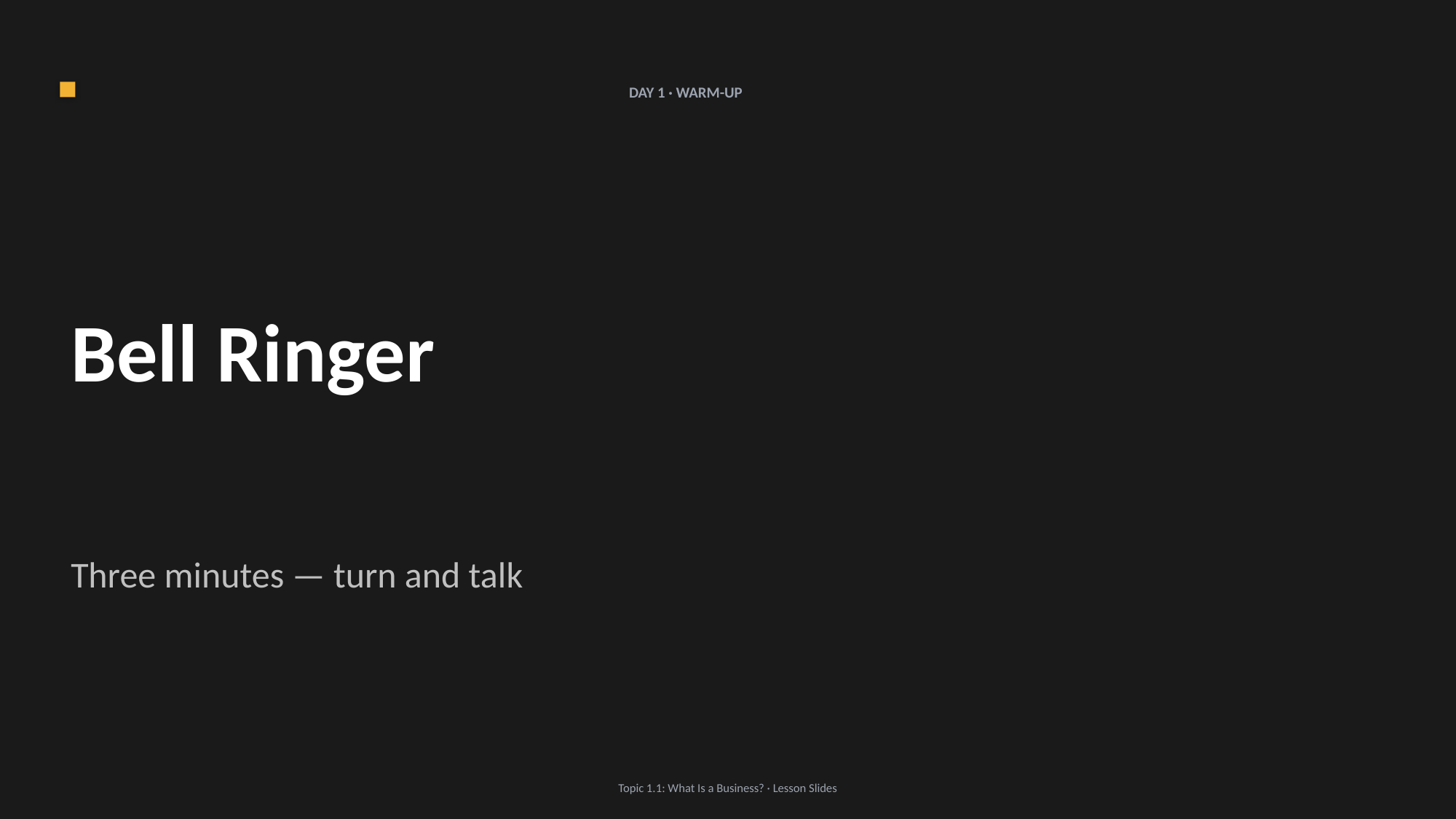

DAY 1 · WARM-UP

Bell Ringer
Three minutes — turn and talk
Topic 1.1: What Is a Business? · Lesson Slides